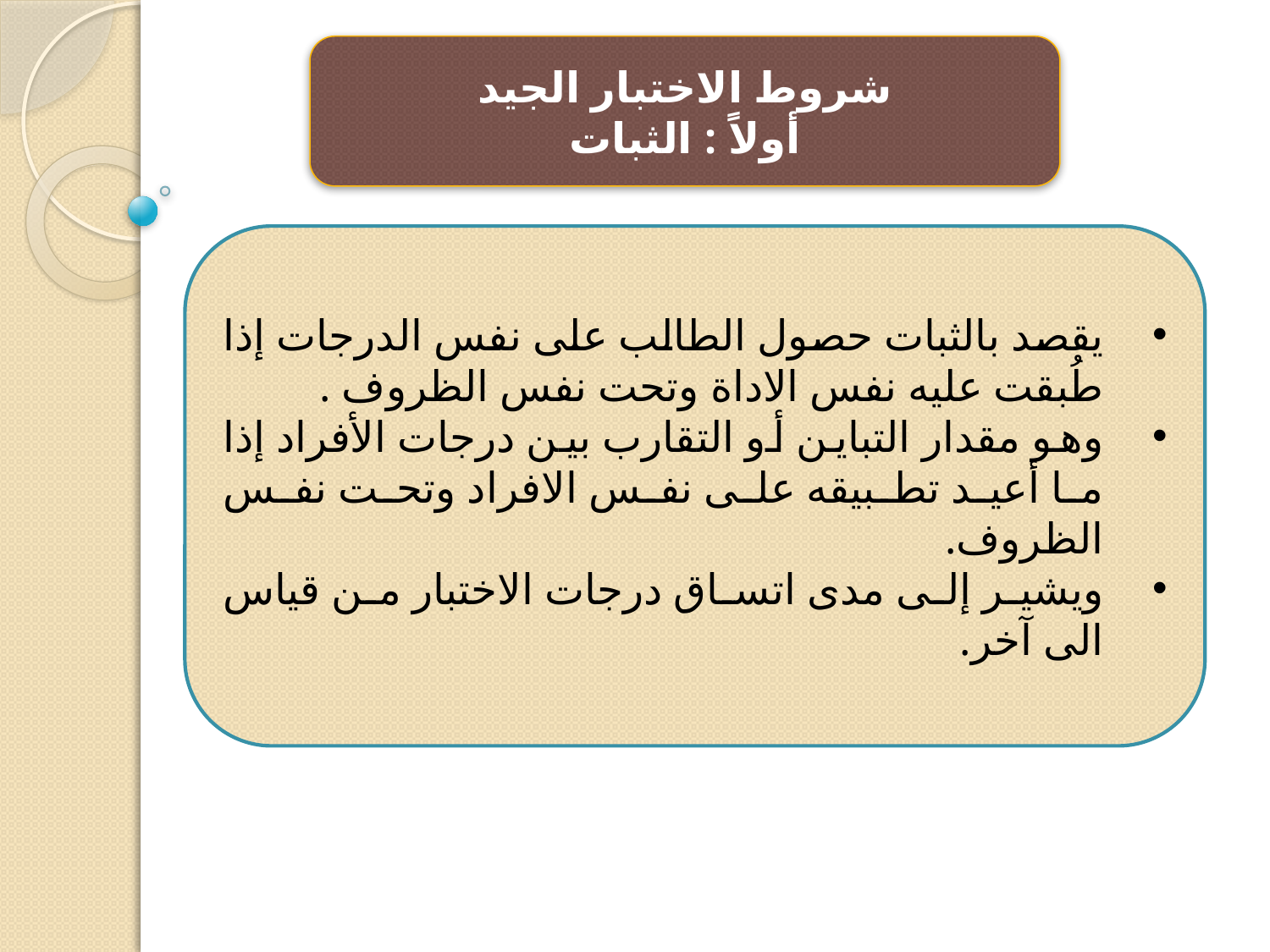

شروط الاختبار الجيد
أولاً : الثبات
يقصد بالثبات حصول الطالب على نفس الدرجات إذا طُبقت عليه نفس الاداة وتحت نفس الظروف .
وهو مقدار التباين أو التقارب بين درجات الأفراد إذا ما أعيد تطبيقه على نفس الافراد وتحت نفس الظروف.
ويشير إلى مدى اتساق درجات الاختبار من قياس الى آخر.